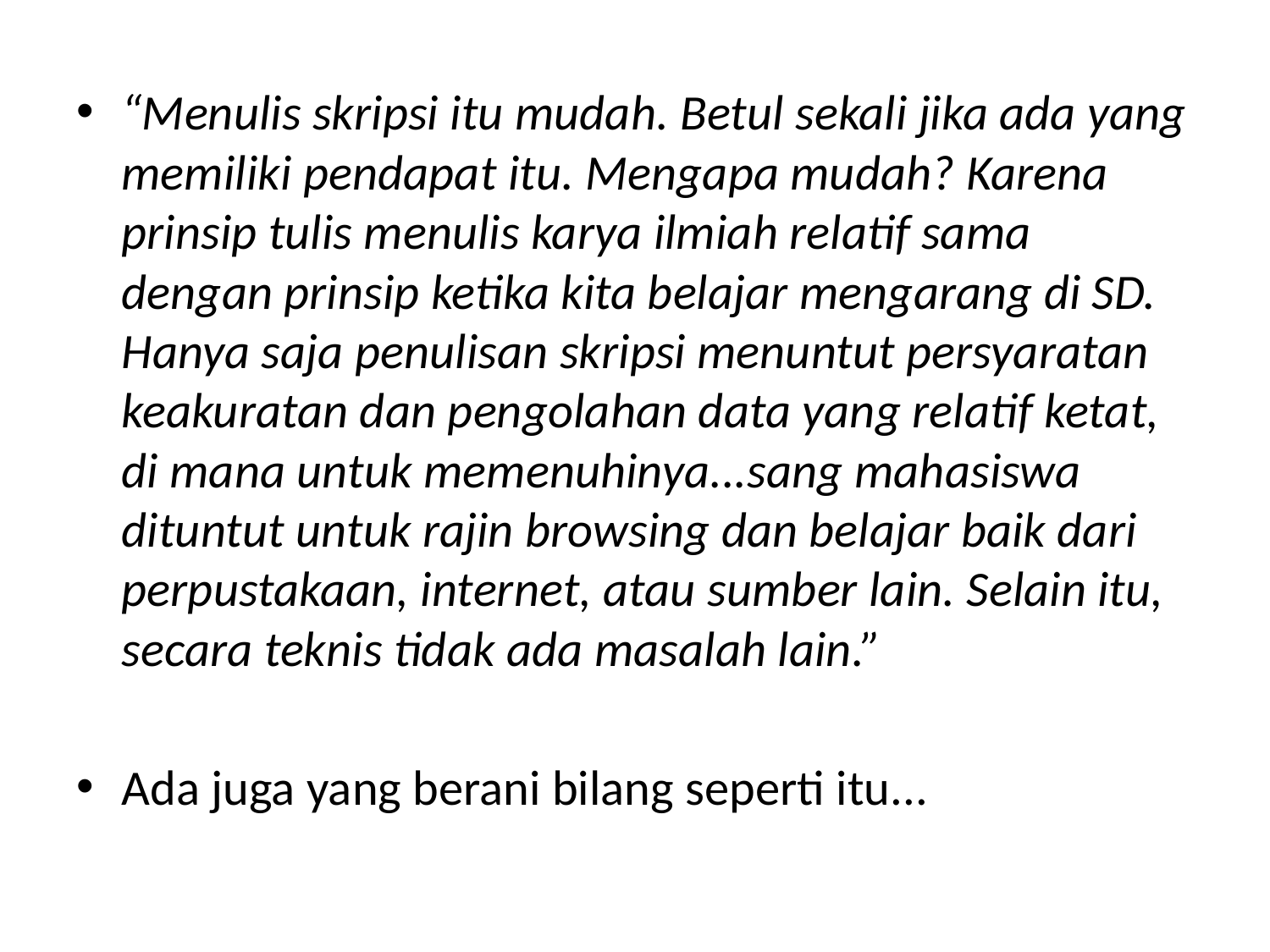

“Menulis skripsi itu mudah. Betul sekali jika ada yang memiliki pendapat itu. Mengapa mudah? Karena prinsip tulis menulis karya ilmiah relatif sama dengan prinsip ketika kita belajar mengarang di SD. Hanya saja penulisan skripsi menuntut persyaratan keakuratan dan pengolahan data yang relatif ketat, di mana untuk memenuhinya...sang mahasiswa dituntut untuk rajin browsing dan belajar baik dari perpustakaan, internet, atau sumber lain. Selain itu, secara teknis tidak ada masalah lain.”

Ada juga yang berani bilang seperti itu...